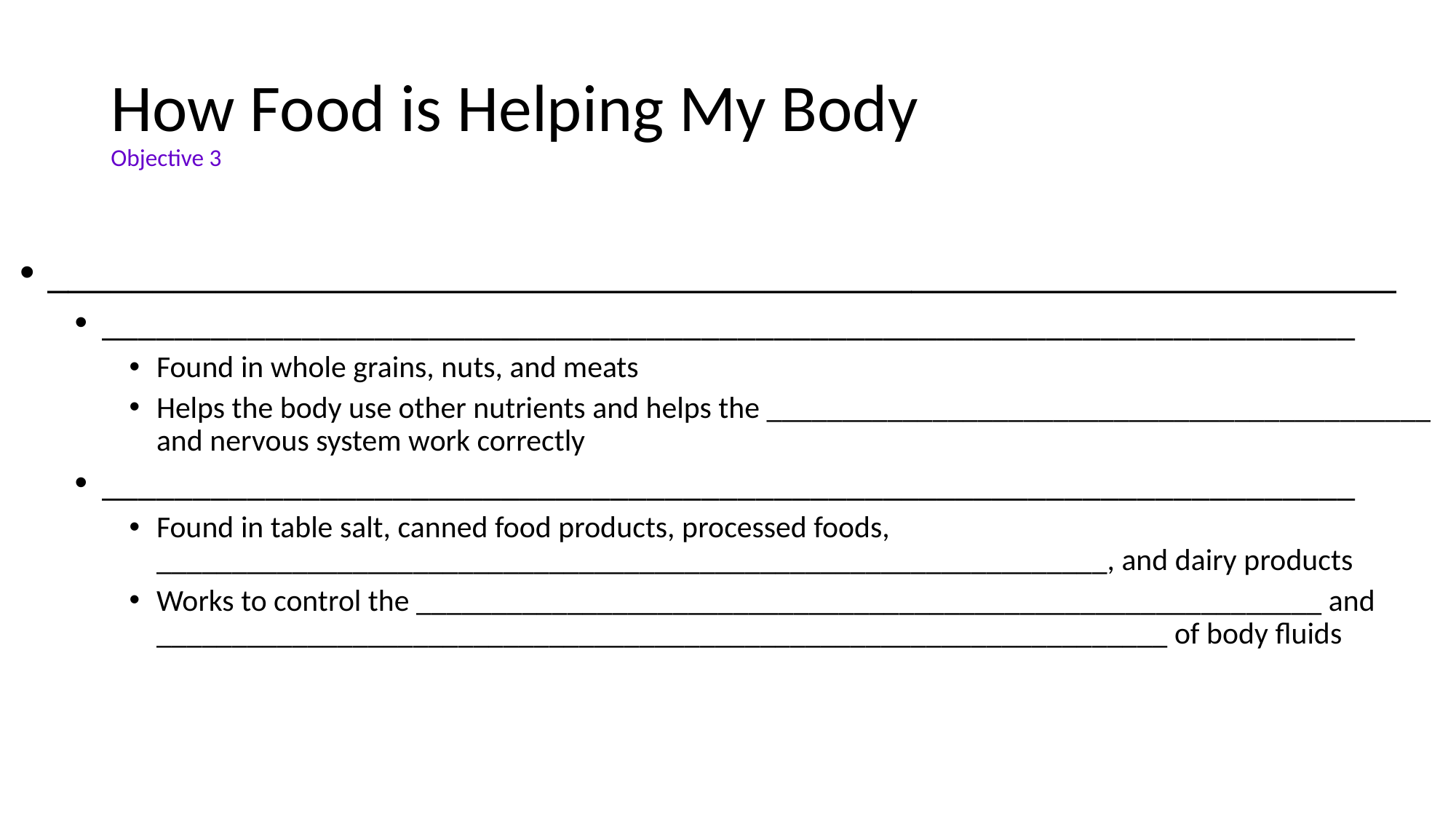

# How Food is Helping My Body Objective 3
________________________________________________________________
_____________________________________________________________________
Found in whole grains, nuts, and meats
Helps the body use other nutrients and helps the ____________________________________________ and nervous system work correctly
_____________________________________________________________________
Found in table salt, canned food products, processed foods, _______________________________________________________________, and dairy products
Works to control the ____________________________________________________________ and ___________________________________________________________________ of body fluids